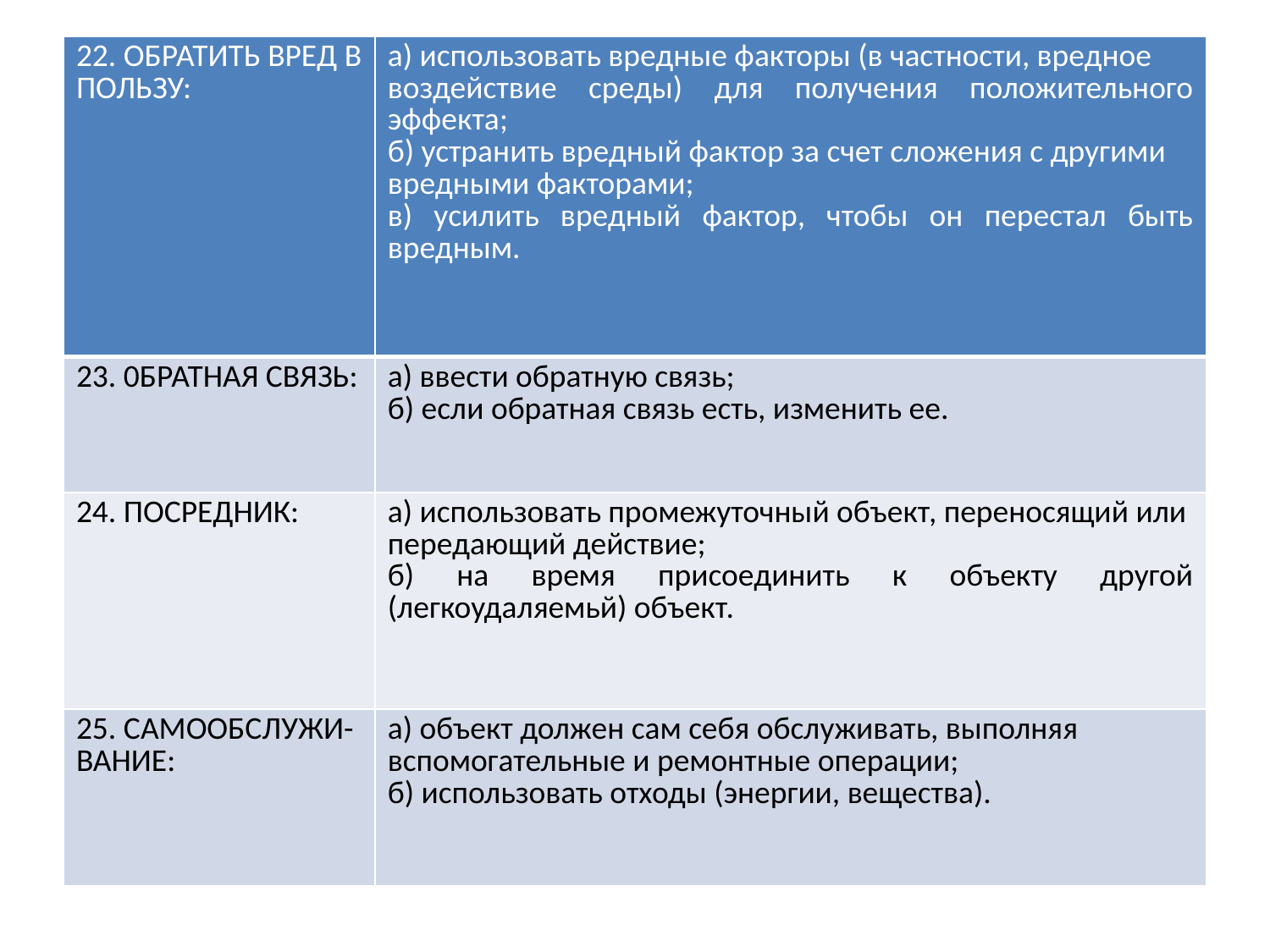

| 22. ОБРАТИТЬ ВРЕД В ПОЛЬЗУ: | а) использовать вредные факторы (в частности, вредное воздействие среды) для получения положительного эффекта; б) устранить вредный фактор за счет сложения с другими вредными факторами; в) усилить вредный фактор, чтобы он перестал быть вредным. |
| --- | --- |
| 23. 0БРАТНАЯ СВЯЗЬ: | а) ввести обратную связь; б) если обратная связь есть, изменить ее. |
| 24. ПОСРЕДНИК: | а) использовать промежуточный объект, переносящий или передающий действие; б) на время присоединить к объекту другой (легкоудаляемьй) объект. |
| 25. САМООБСЛУЖИ-ВАНИЕ: | а) объект должен сам себя обслуживать, выполняя вспомогательные и ремонтные операции; б) использовать отходы (энергии, вещества). |